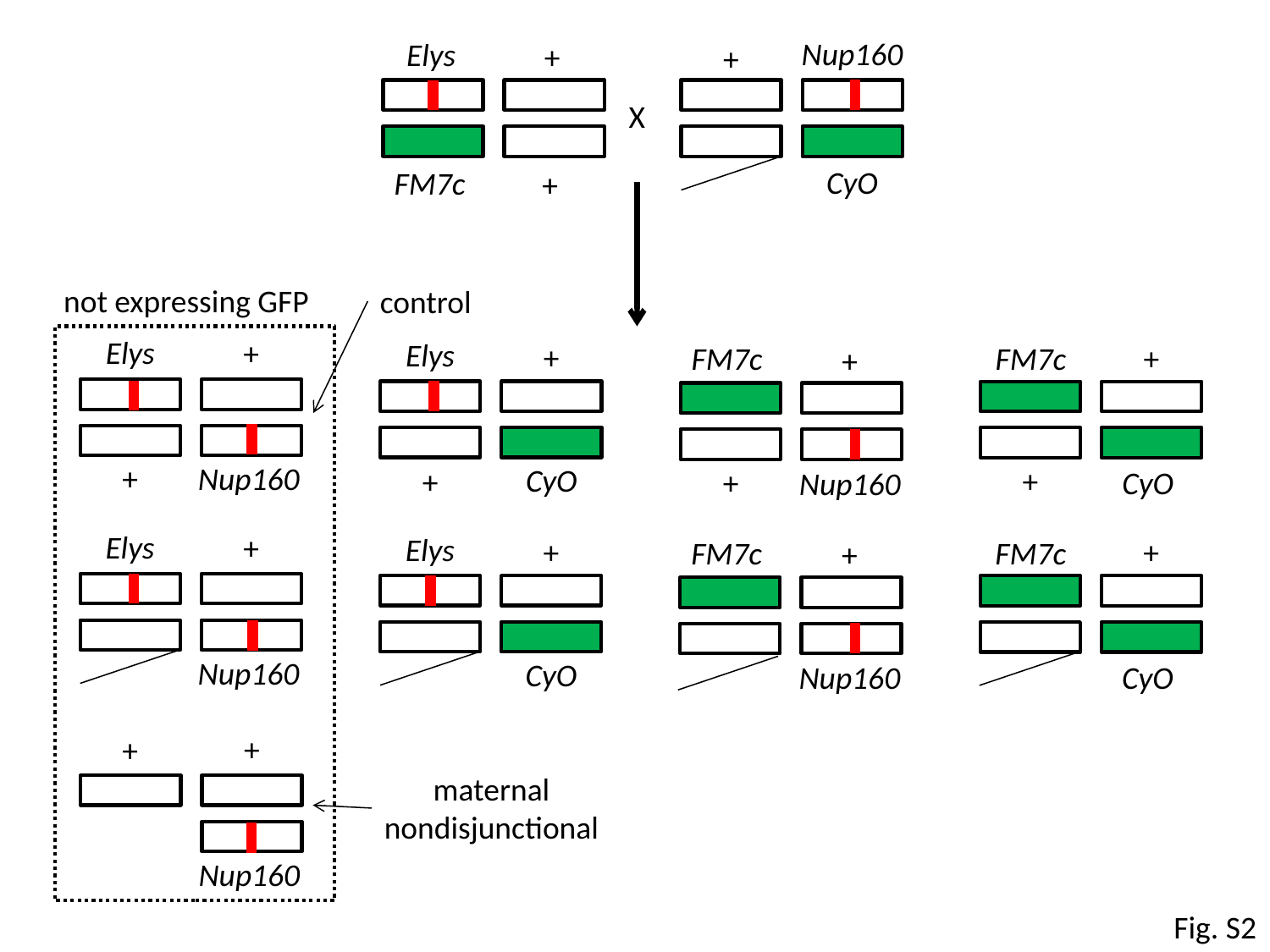

Nup160
Elys
+
+

X

CyO
FM7c
+
Elys
+
Elys
+
+
FM7c
FM7c
+

+
Nup160
CyO
+
+
CyO
+
Nup160
Elys
+
Elys
+
+
FM7c
FM7c
+

Nup160
CyO
CyO
Nup160
+
+
maternal nondisjunctional

Nup160
not expressing GFP
control

Fig. S2